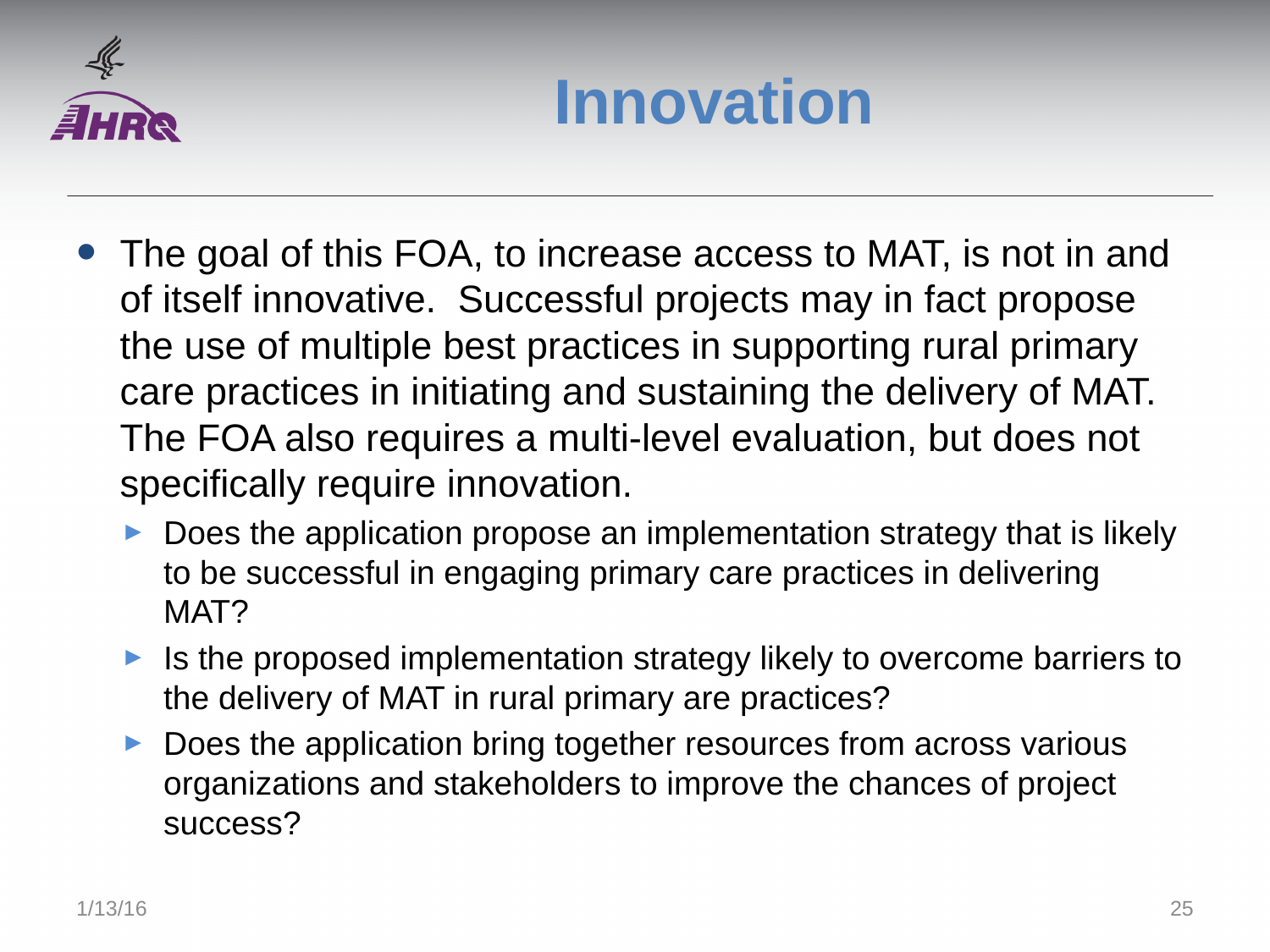

# Innovation
The goal of this FOA, to increase access to MAT, is not in and of itself innovative.  Successful projects may in fact propose the use of multiple best practices in supporting rural primary care practices in initiating and sustaining the delivery of MAT.  The FOA also requires a multi-level evaluation, but does not specifically require innovation.
Does the application propose an implementation strategy that is likely to be successful in engaging primary care practices in delivering MAT?
Is the proposed implementation strategy likely to overcome barriers to the delivery of MAT in rural primary are practices?
Does the application bring together resources from across various organizations and stakeholders to improve the chances of project success?

1/13/16
25